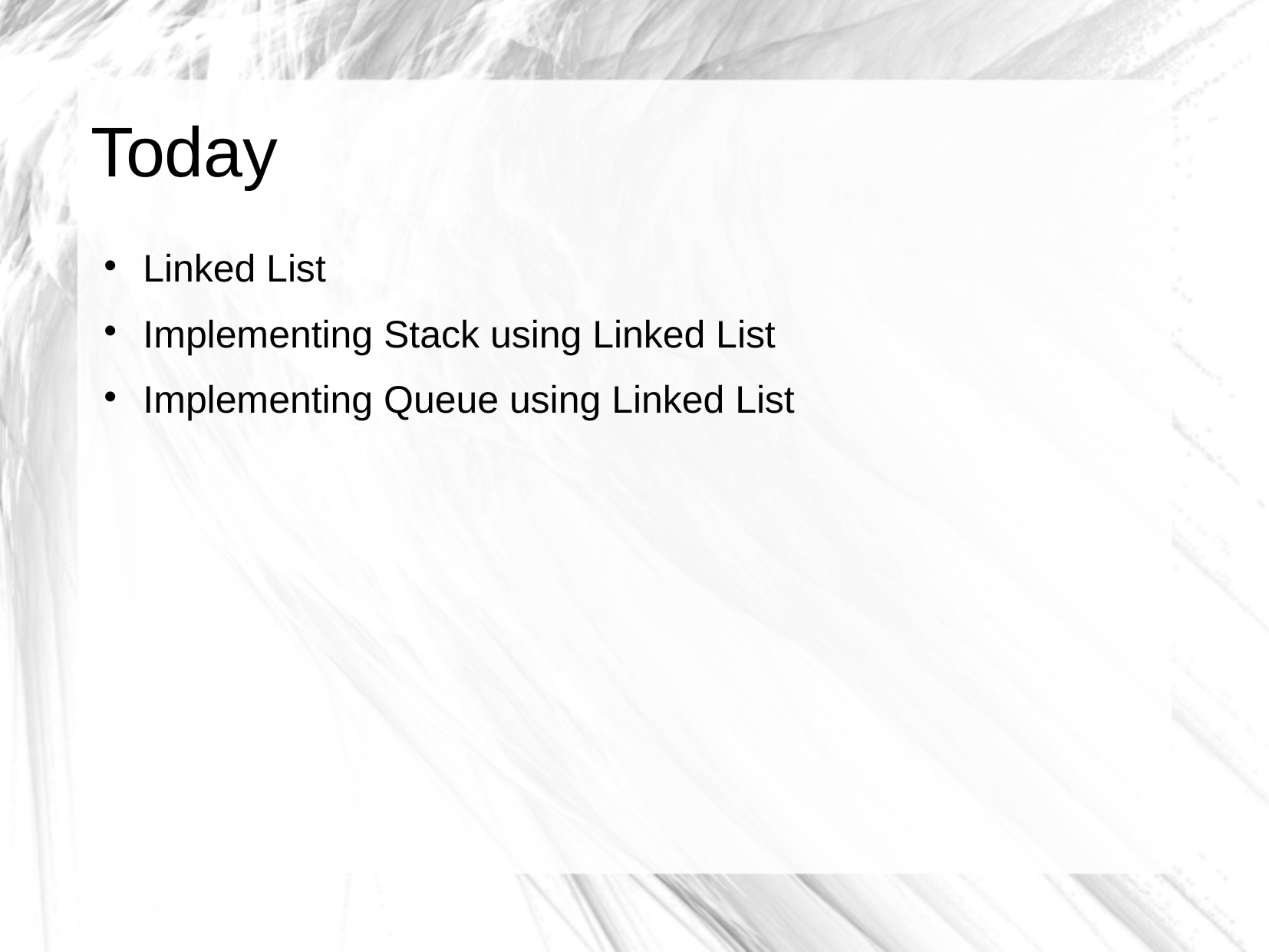

# Today
Linked List
Implementing Stack using Linked List
Implementing Queue using Linked List